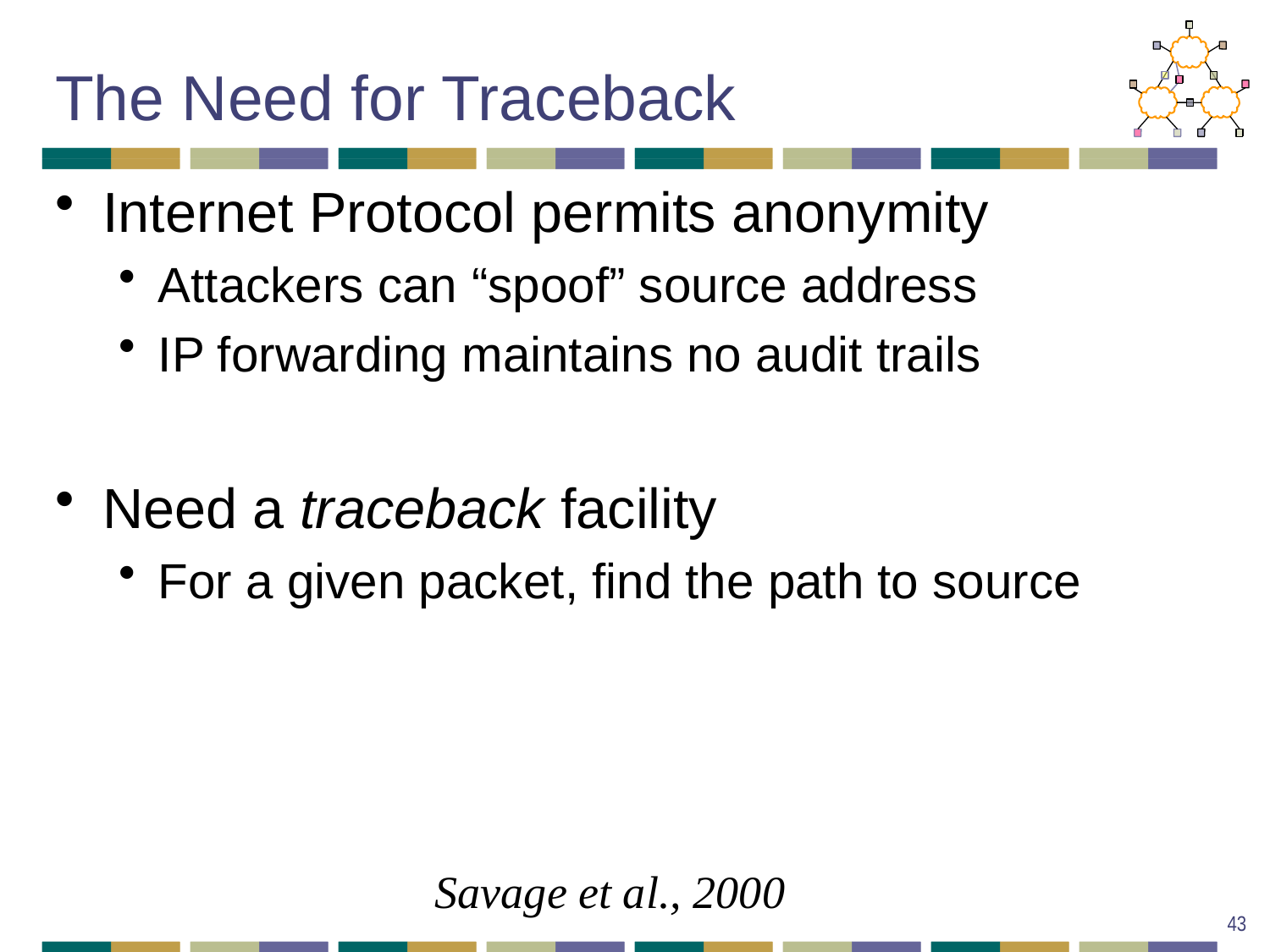

# The Need for Traceback
Internet Protocol permits anonymity
Attackers can “spoof” source address
IP forwarding maintains no audit trails

Need a traceback facility
For a given packet, find the path to source
Savage et al., 2000
43